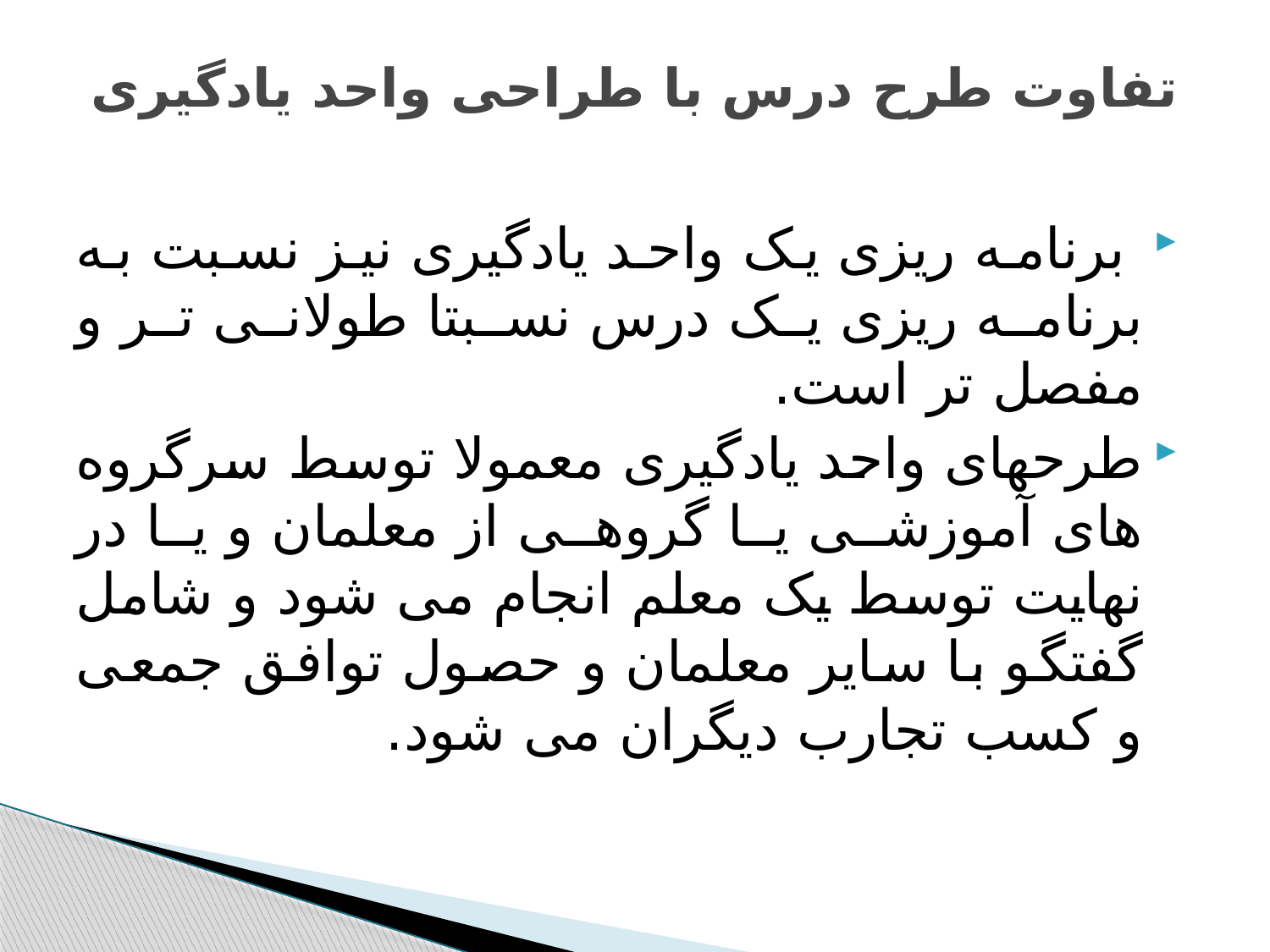

# تفاوت طرح درس با طراحی واحد یادگیری
 برنامه ریزی یک واحد یادگیری نیز نسبت به برنامه ریزی یک درس نسبتا طولانی تر و مفصل تر است.
طرحهای واحد یادگیری معمولا توسط سرگروه های آموزشی یا گروهی از معلمان و یا در نهایت توسط یک معلم انجام می شود و شامل گفتگو با سایر معلمان و حصول توافق جمعی و کسب تجارب دیگران می شود.